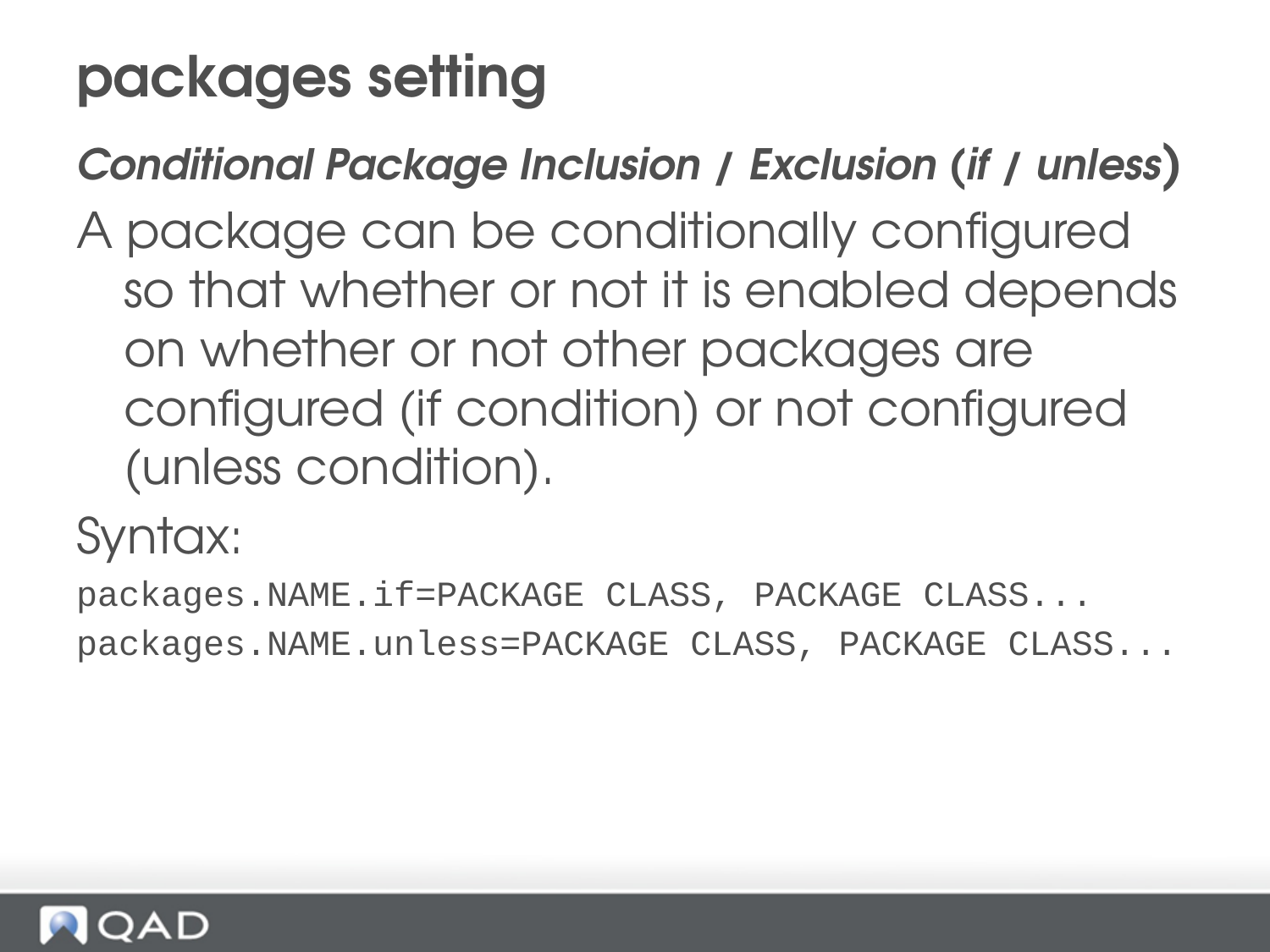

# packages setting
Conditional Package Inclusion / Exclusion (if / unless)
A package can be conditionally configured so that whether or not it is enabled depends on whether or not other packages are configured (if condition) or not configured (unless condition).
Syntax:
packages.NAME.if=PACKAGE CLASS, PACKAGE CLASS...
packages.NAME.unless=PACKAGE CLASS, PACKAGE CLASS...